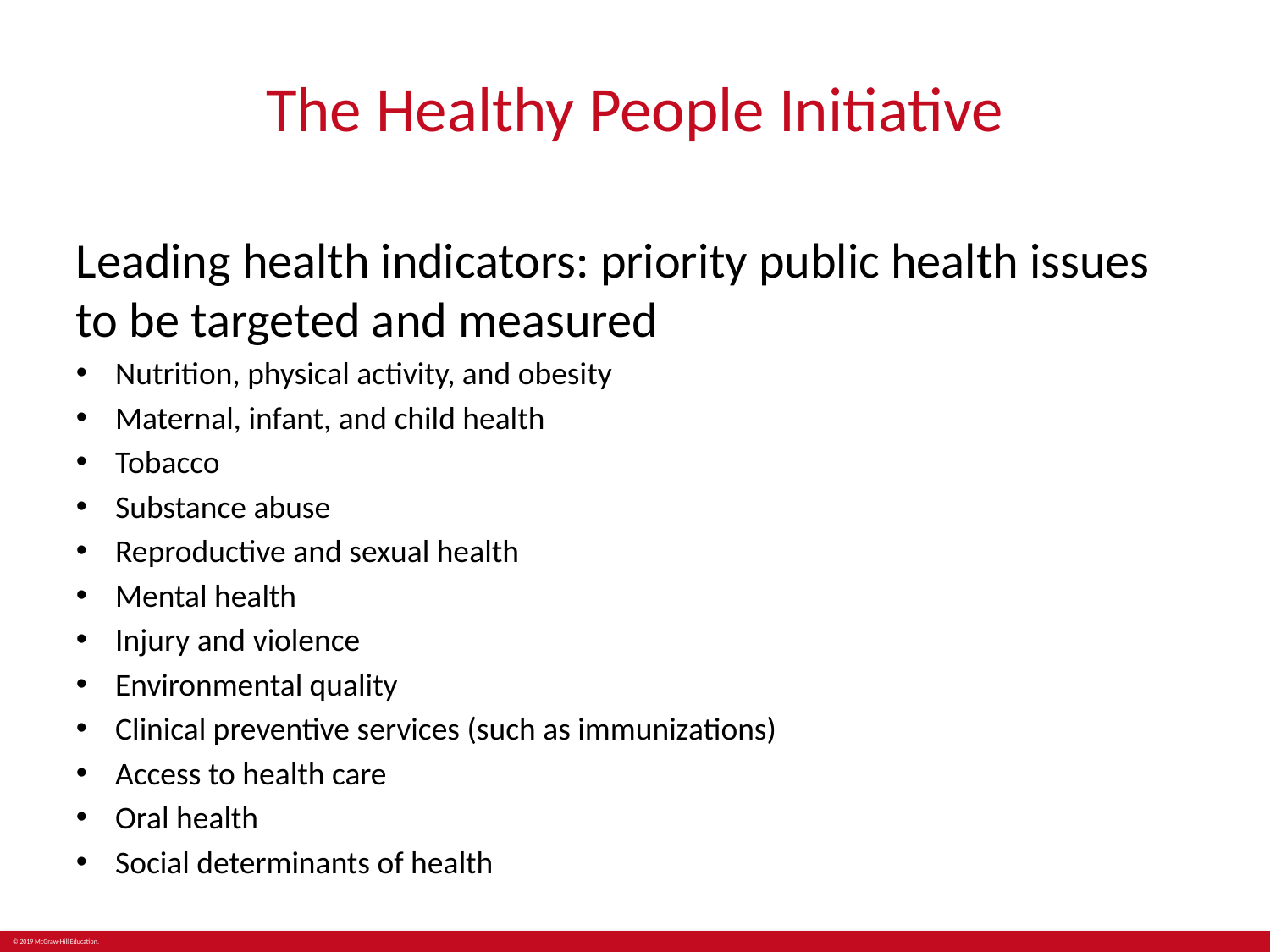

# The Healthy People Initiative
Leading health indicators: priority public health issues to be targeted and measured
Nutrition, physical activity, and obesity
Maternal, infant, and child health
Tobacco
Substance abuse
Reproductive and sexual health
Mental health
Injury and violence
Environmental quality
Clinical preventive services (such as immunizations)
Access to health care
Oral health
Social determinants of health